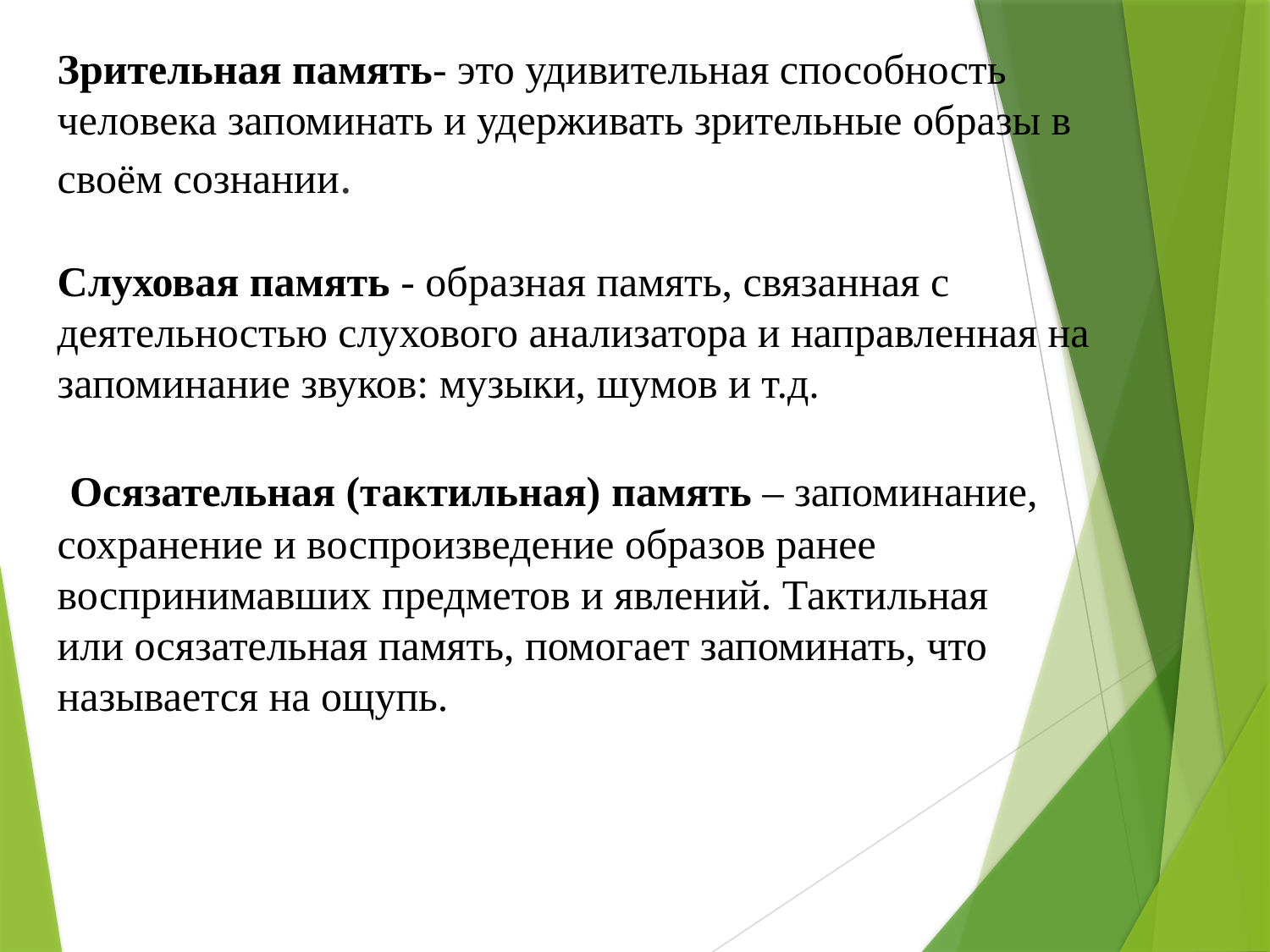

Зрительная память- это удивительная способность человека запоминать и удерживать зрительные образы в своём сознании.

Слуховая память - образная память, связанная с деятельностью слухового анализатора и направленная на запоминание звуков: музыки, шумов и т.д.

 Осязательная (тактильная) память – запоминание, сохранение и воспроизведение образов ранее воспринимавших предметов и явлений. Тактильная или осязательная память, помогает запоминать, что называется на ощупь.